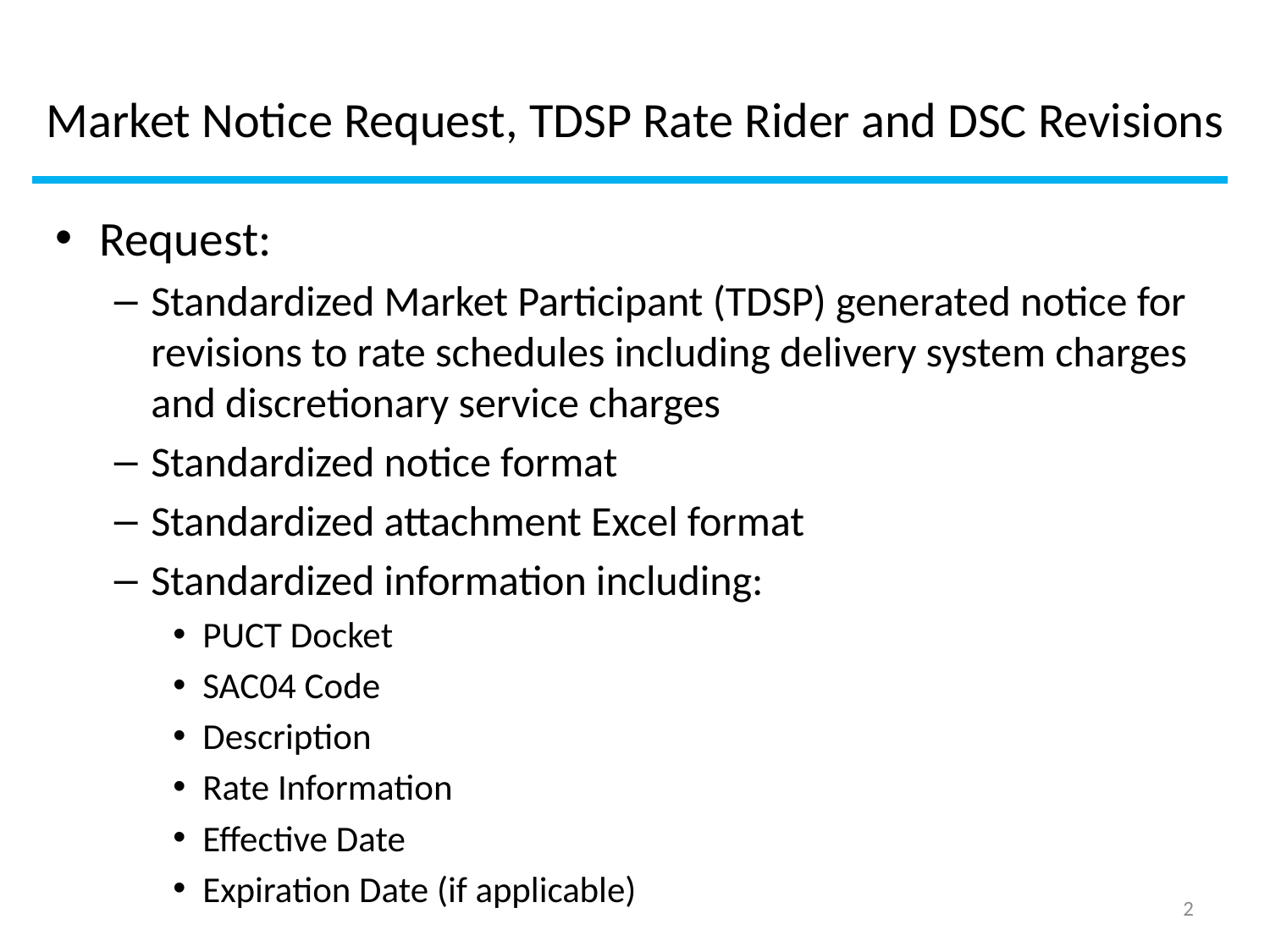

# Market Notice Request, TDSP Rate Rider and DSC Revisions
Request:
Standardized Market Participant (TDSP) generated notice for revisions to rate schedules including delivery system charges and discretionary service charges
Standardized notice format
Standardized attachment Excel format
Standardized information including:
PUCT Docket
SAC04 Code
Description
Rate Information
Effective Date
Expiration Date (if applicable)

2